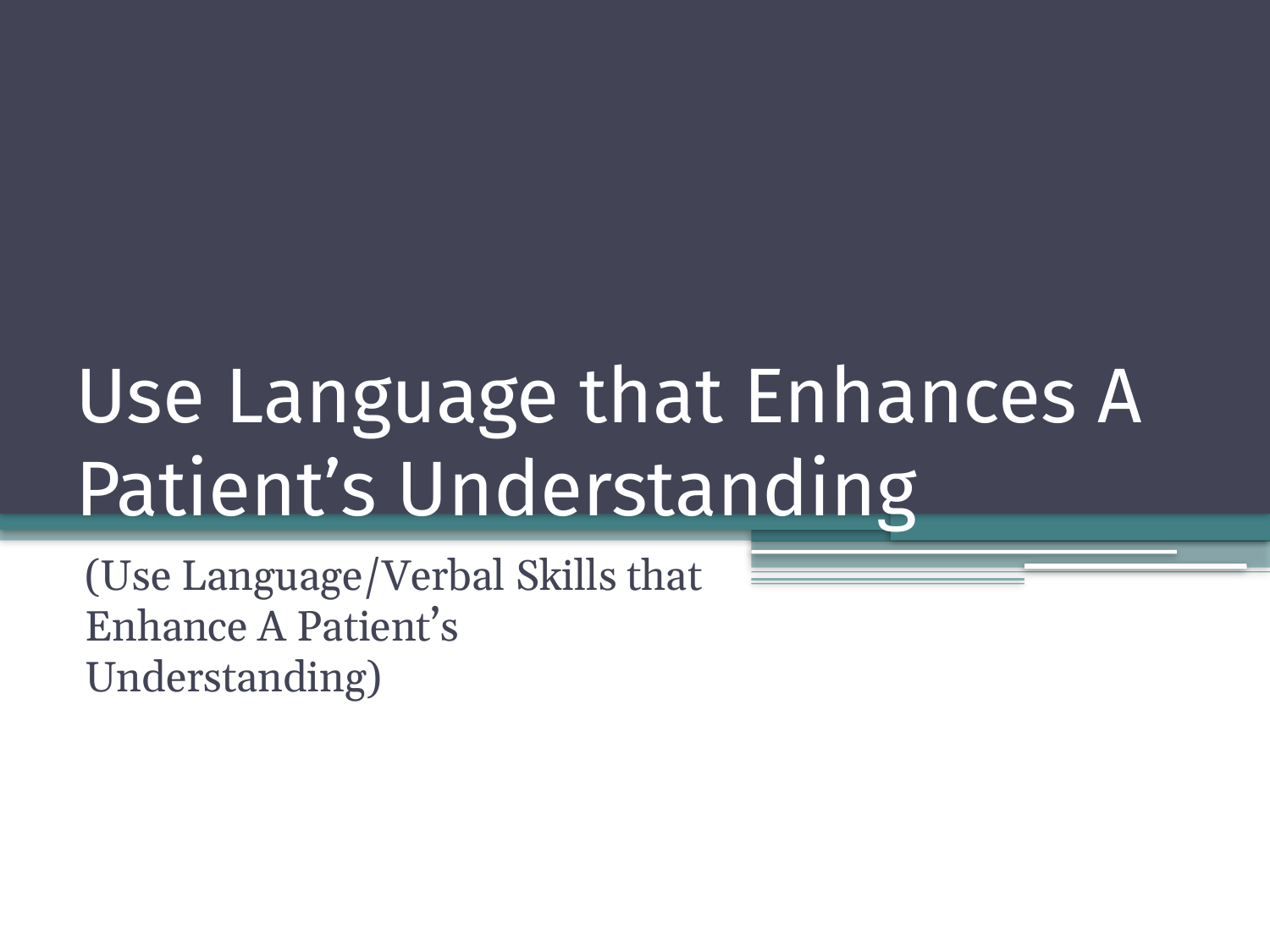

# Use Language that Enhances A Patient’s Understanding
(Use Language/Verbal Skills that Enhance A Patient’s Understanding)